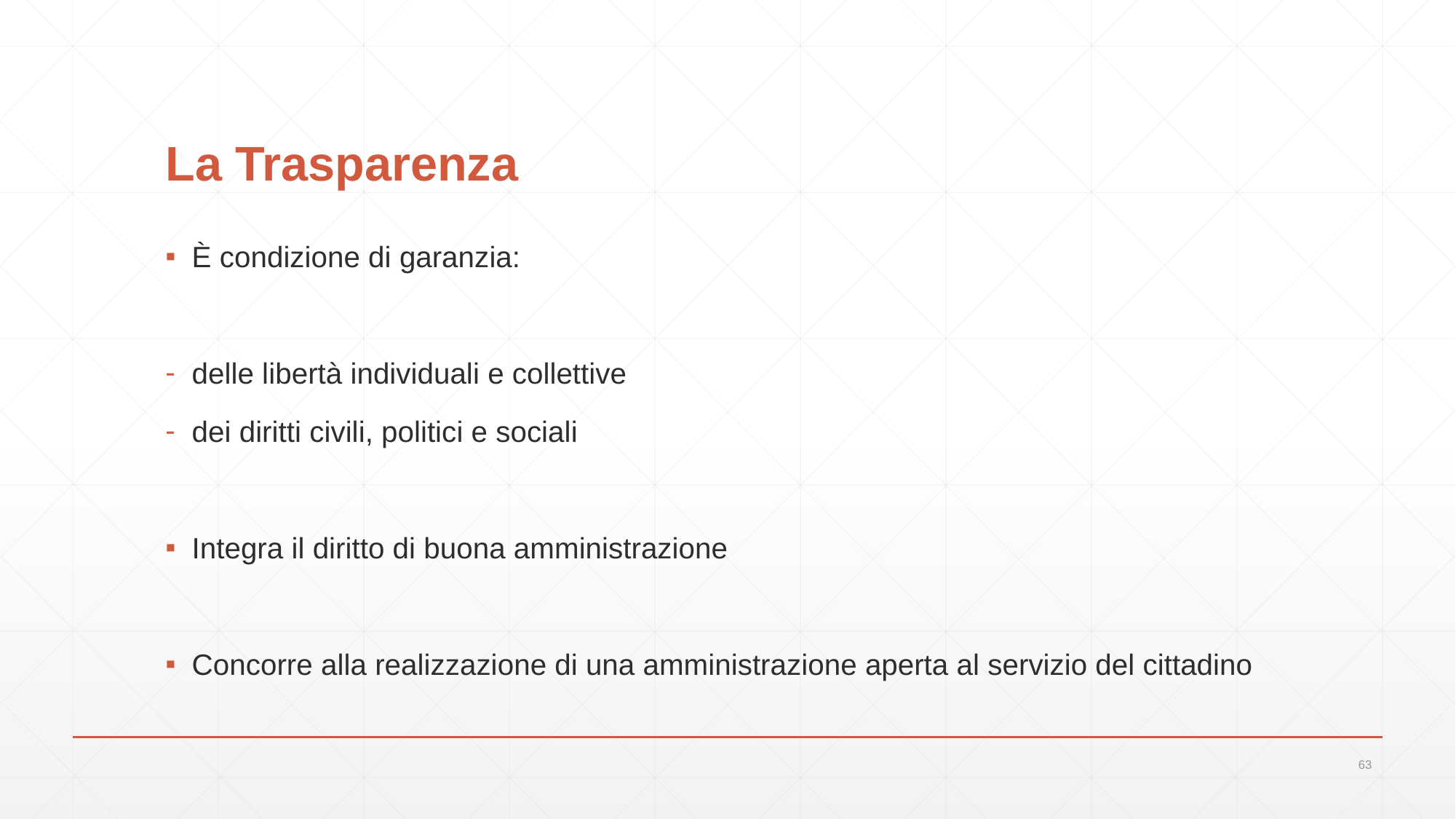

# La Trasparenza
È condizione di garanzia:

delle libertà individuali e collettive
dei diritti civili, politici e sociali

Integra il diritto di buona amministrazione

Concorre alla realizzazione di una amministrazione aperta al servizio del cittadino

63